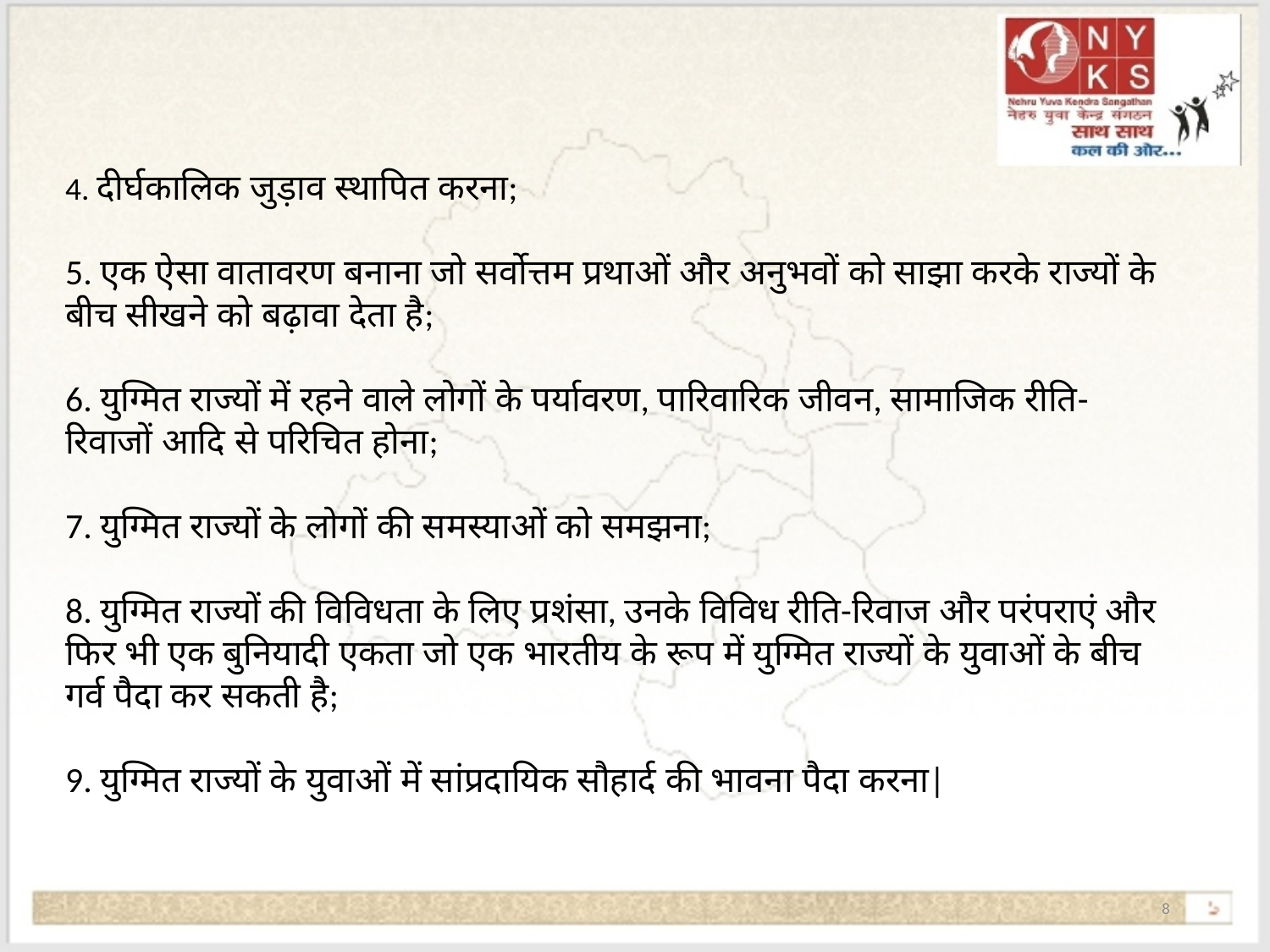

4. दीर्घकालिक जुड़ाव स्थापित करना;

5. एक ऐसा वातावरण बनाना जो सर्वोत्तम प्रथाओं और अनुभवों को साझा करके राज्यों के बीच सीखने को बढ़ावा देता है;

6. युग्मित राज्यों में रहने वाले लोगों के पर्यावरण, पारिवारिक जीवन, सामाजिक रीति-रिवाजों आदि से परिचित होना;

7. युग्मित राज्यों के लोगों की समस्याओं को समझना;

8. युग्मित राज्यों की विविधता के लिए प्रशंसा, उनके विविध रीति-रिवाज और परंपराएं और फिर भी एक बुनियादी एकता जो एक भारतीय के रूप में युग्मित राज्यों के युवाओं के बीच गर्व पैदा कर सकती है;

9. युग्मित राज्यों के युवाओं में सांप्रदायिक सौहार्द की भावना पैदा करना|

8